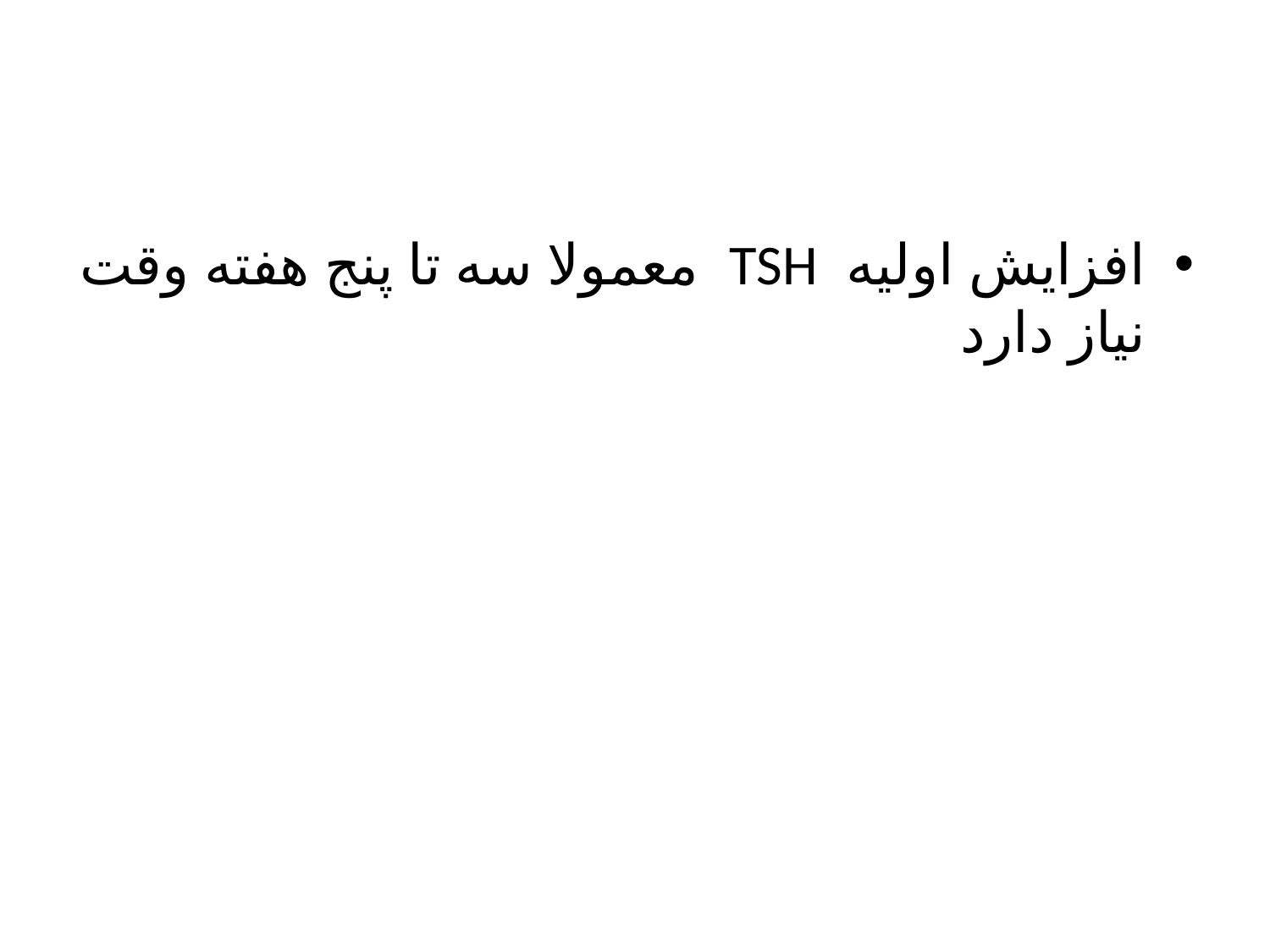

#
افزایش اولیه  TSH  معمولا سه تا پنج هفته وقت نیاز دارد